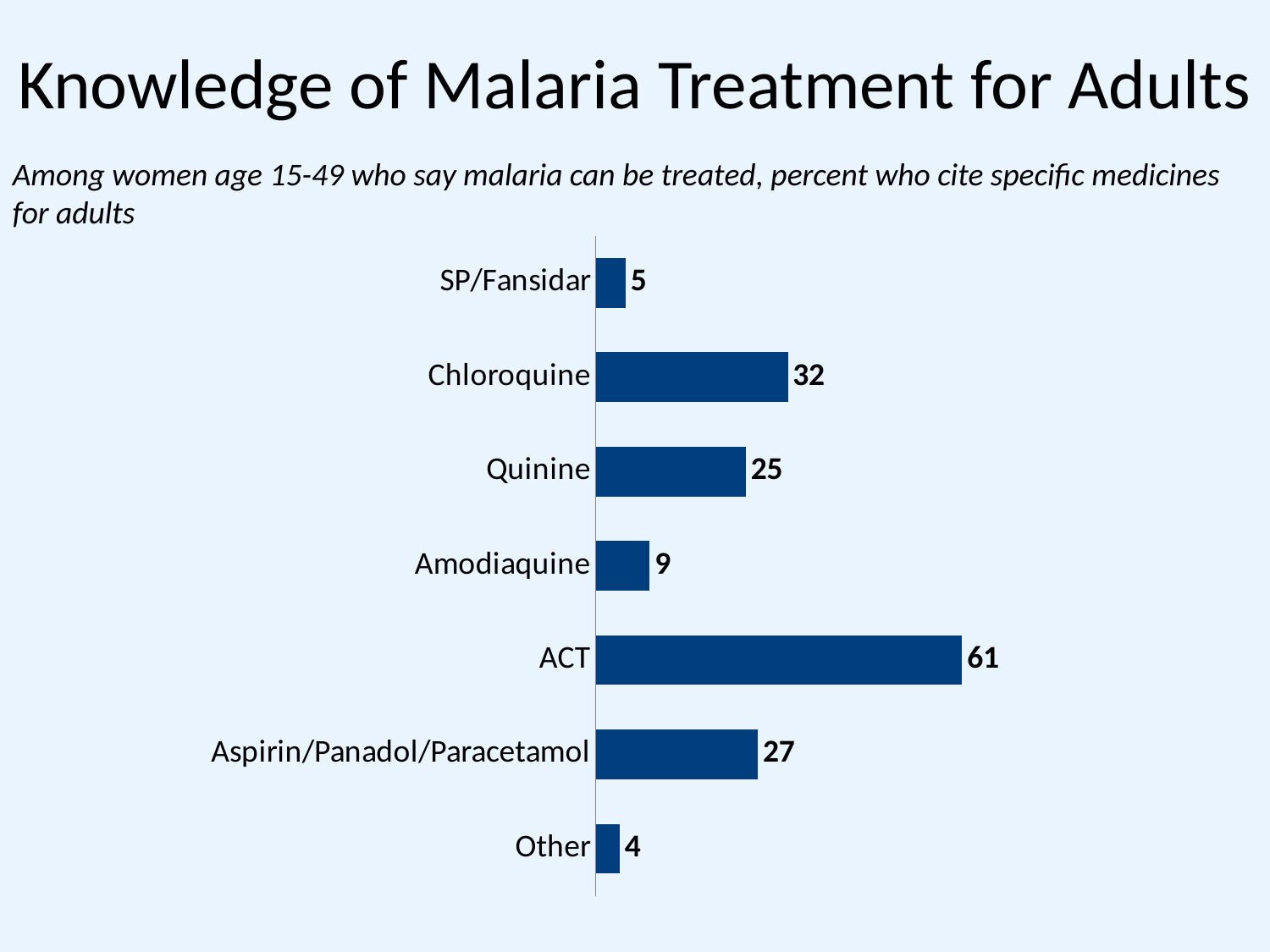

# Knowledge of Malaria Treatment for Adults
Among women age 15-49 who say malaria can be treated, percent who cite specific medicines for adults

### Chart

| Category | Series 1 |
|---|---|
| Other | 4.0 |
| Aspirin/Panadol/Paracetamol | 27.0 |
| ACT | 61.0 |
| Amodiaquine | 9.0 |
| Quinine | 25.0 |
| Chloroquine | 32.0 |
| SP/Fansidar | 5.0 |